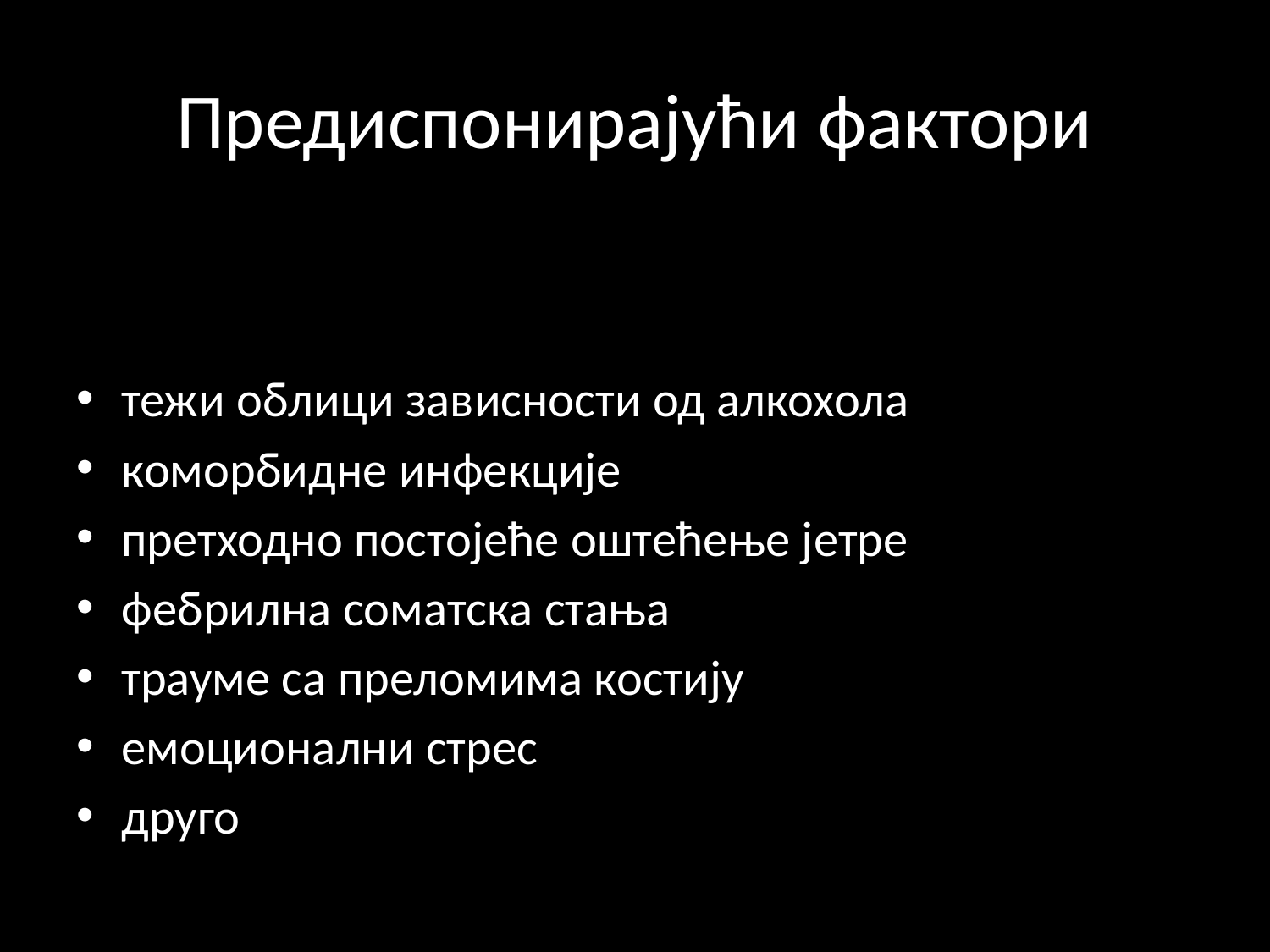

# Предиспонирајући фактори

тежи облици зависности од алкохола
коморбидне инфекције
претходно постојеће оштећење јетре
фебрилна соматска стања
трауме са преломима костију
емоционални стрес
друго